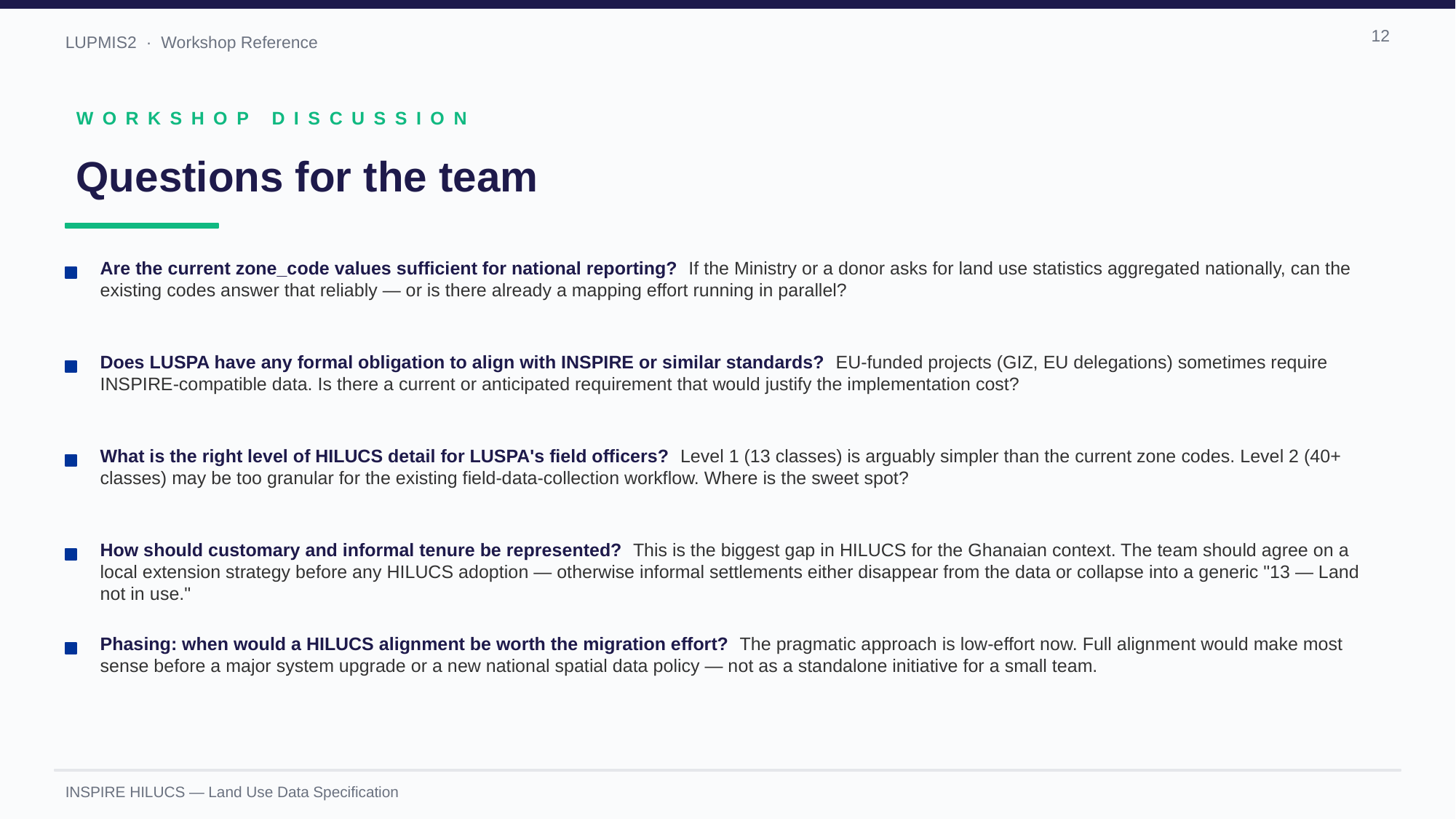

12
WORKSHOP DISCUSSION
Questions for the team

Are the current zone_code values sufficient for national reporting?  If the Ministry or a donor asks for land use statistics aggregated nationally, can the existing codes answer that reliably — or is there already a mapping effort running in parallel?

Does LUSPA have any formal obligation to align with INSPIRE or similar standards?  EU-funded projects (GIZ, EU delegations) sometimes require INSPIRE-compatible data. Is there a current or anticipated requirement that would justify the implementation cost?

What is the right level of HILUCS detail for LUSPA's field officers?  Level 1 (13 classes) is arguably simpler than the current zone codes. Level 2 (40+ classes) may be too granular for the existing field-data-collection workflow. Where is the sweet spot?

How should customary and informal tenure be represented?  This is the biggest gap in HILUCS for the Ghanaian context. The team should agree on a local extension strategy before any HILUCS adoption — otherwise informal settlements either disappear from the data or collapse into a generic "13 — Land not in use."

Phasing: when would a HILUCS alignment be worth the migration effort?  The pragmatic approach is low-effort now. Full alignment would make most sense before a major system upgrade or a new national spatial data policy — not as a standalone initiative for a small team.